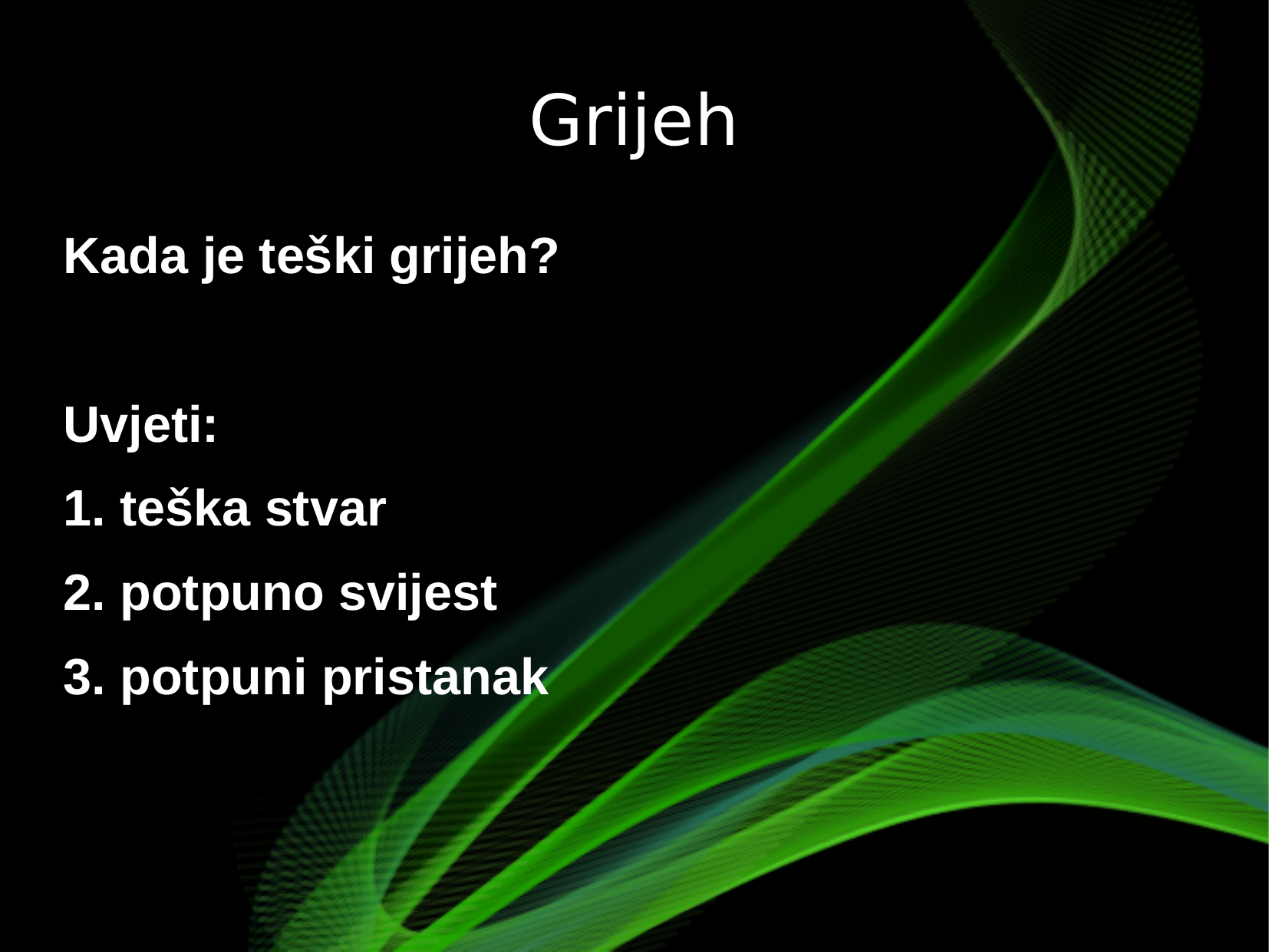

# Grijeh
Kada je teški grijeh?

Uvjeti:
1. teška stvar
2. potpuno svijest
3. potpuni pristanak